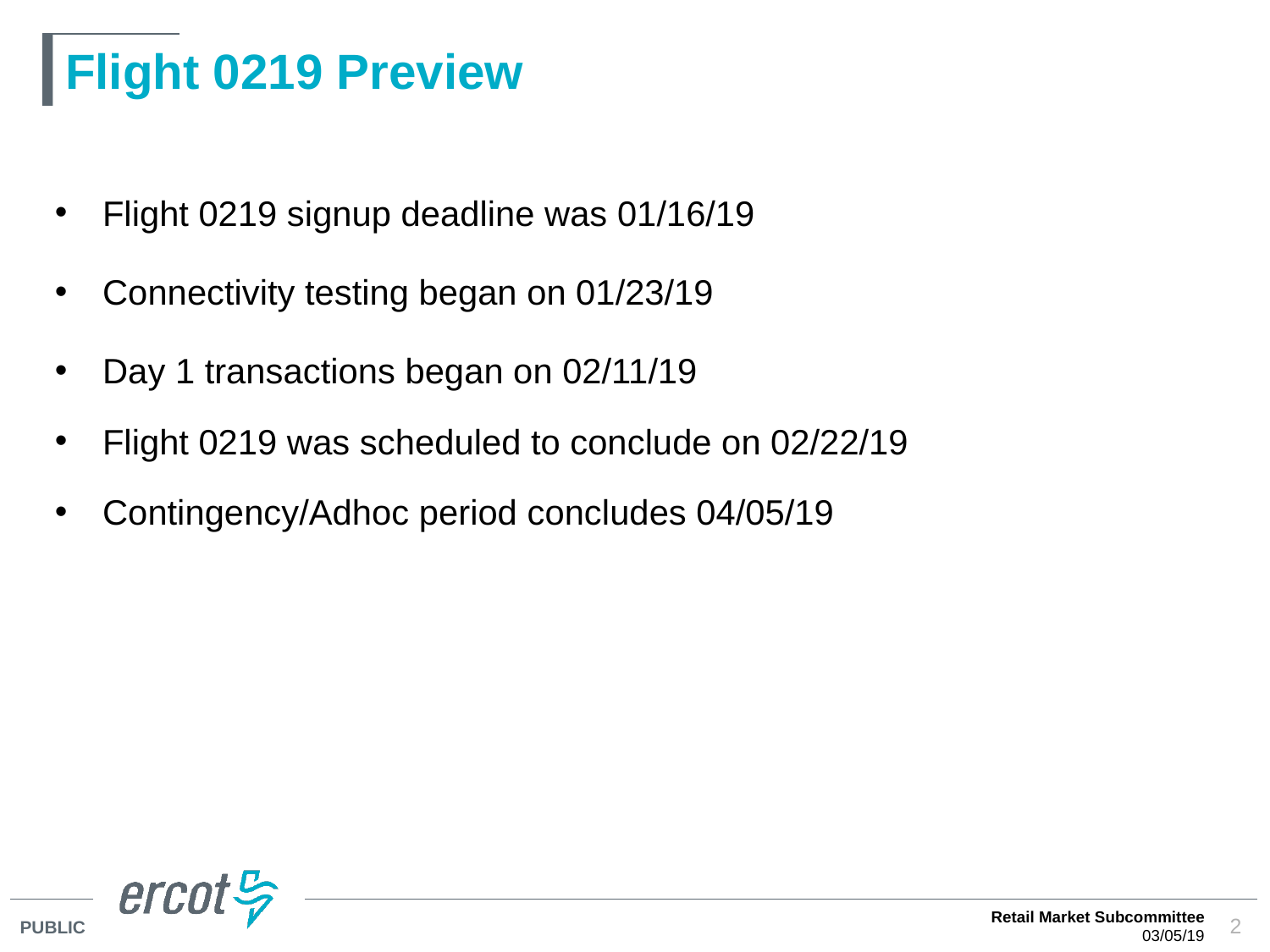

# Flight 0219 Preview

Flight 0219 signup deadline was 01/16/19
Connectivity testing began on 01/23/19
Day 1 transactions began on 02/11/19
Flight 0219 was scheduled to conclude on 02/22/19
Contingency/Adhoc period concludes 04/05/19
Retail Market Subcommittee
03/05/19
2